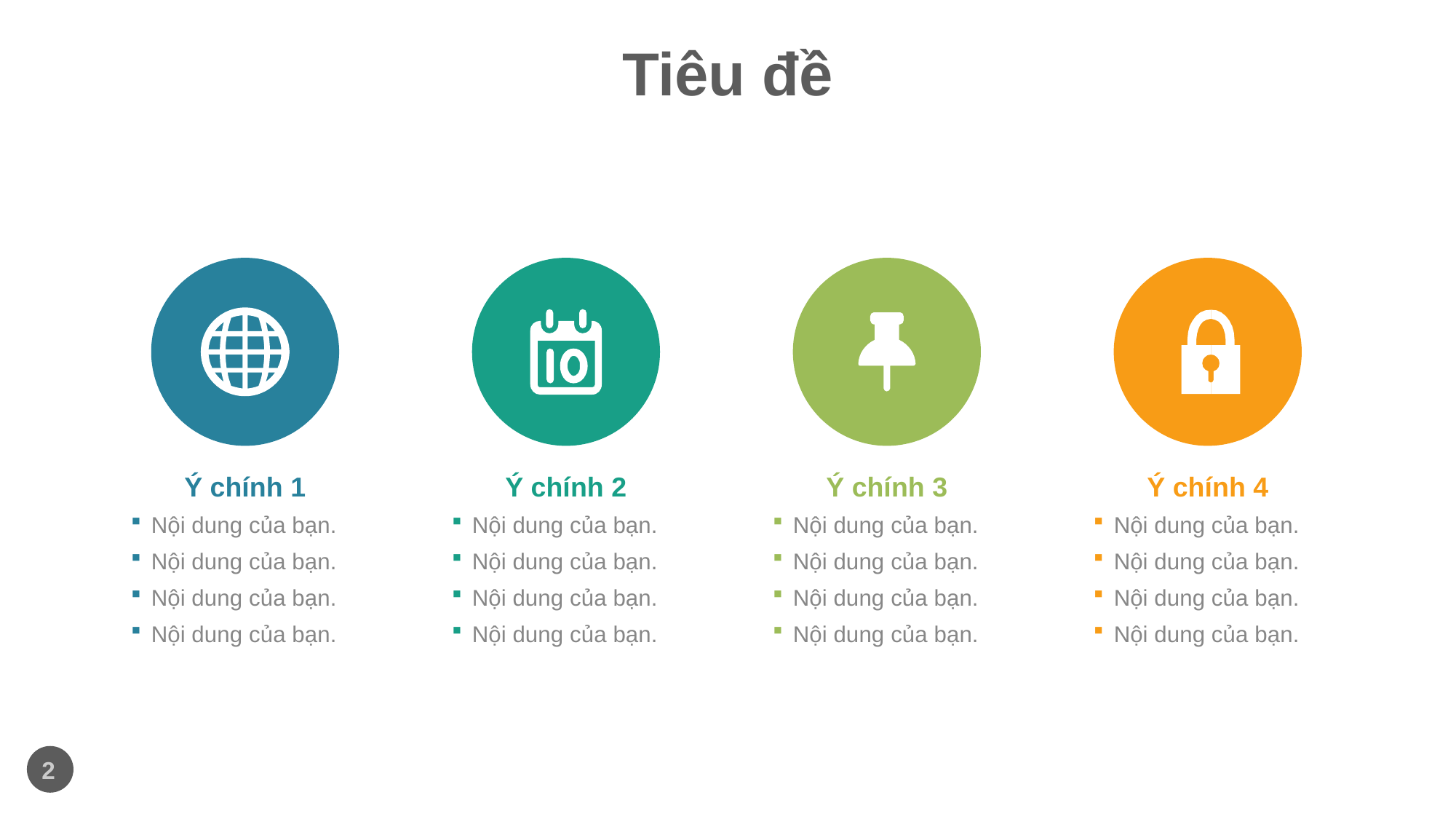

# Tiêu đề

Ý chính 1
Ý chính 2
Ý chính 3
Ý chính 4
Nội dung của bạn.
Nội dung của bạn.
Nội dung của bạn.
Nội dung của bạn.
Nội dung của bạn.
Nội dung của bạn.
Nội dung của bạn.
Nội dung của bạn.
Nội dung của bạn.
Nội dung của bạn.
Nội dung của bạn.
Nội dung của bạn.
Nội dung của bạn.
Nội dung của bạn.
Nội dung của bạn.
Nội dung của bạn.
2